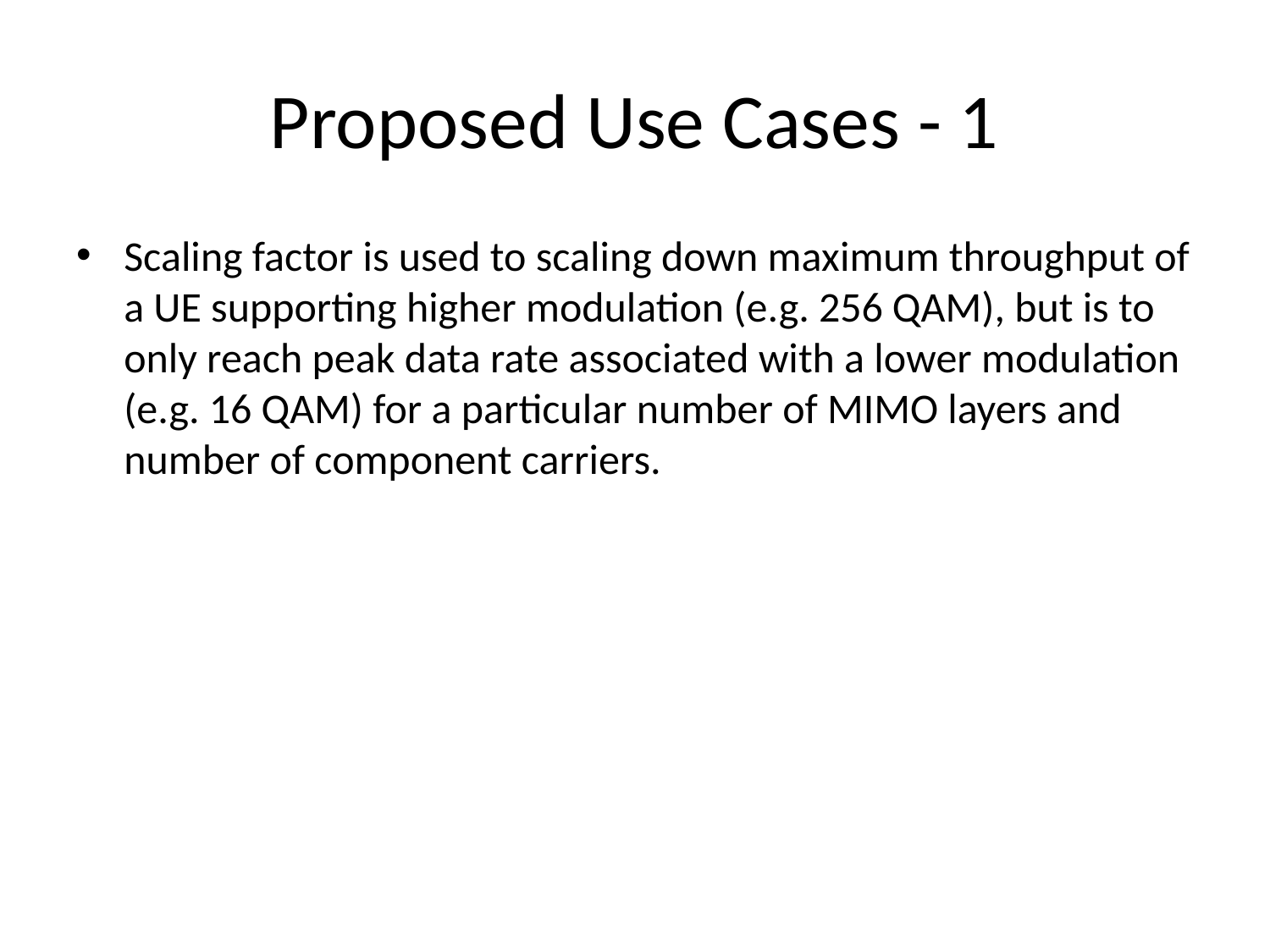

# Proposed Use Cases - 1
Scaling factor is used to scaling down maximum throughput of a UE supporting higher modulation (e.g. 256 QAM), but is to only reach peak data rate associated with a lower modulation (e.g. 16 QAM) for a particular number of MIMO layers and number of component carriers.